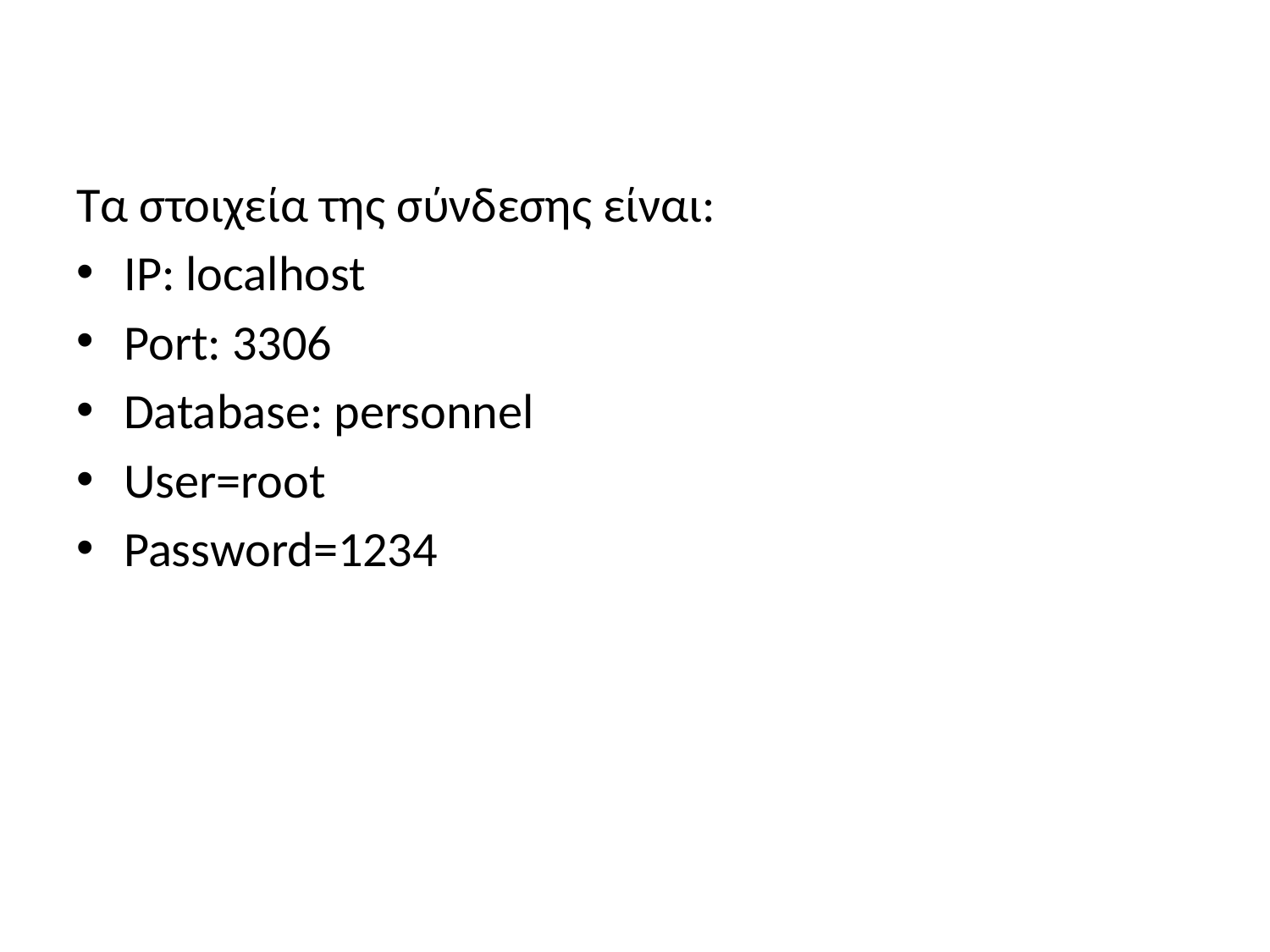

#
Τα στοιχεία της σύνδεσης είναι:
IP: localhost
Port: 3306
Database: personnel
User=root
Password=1234